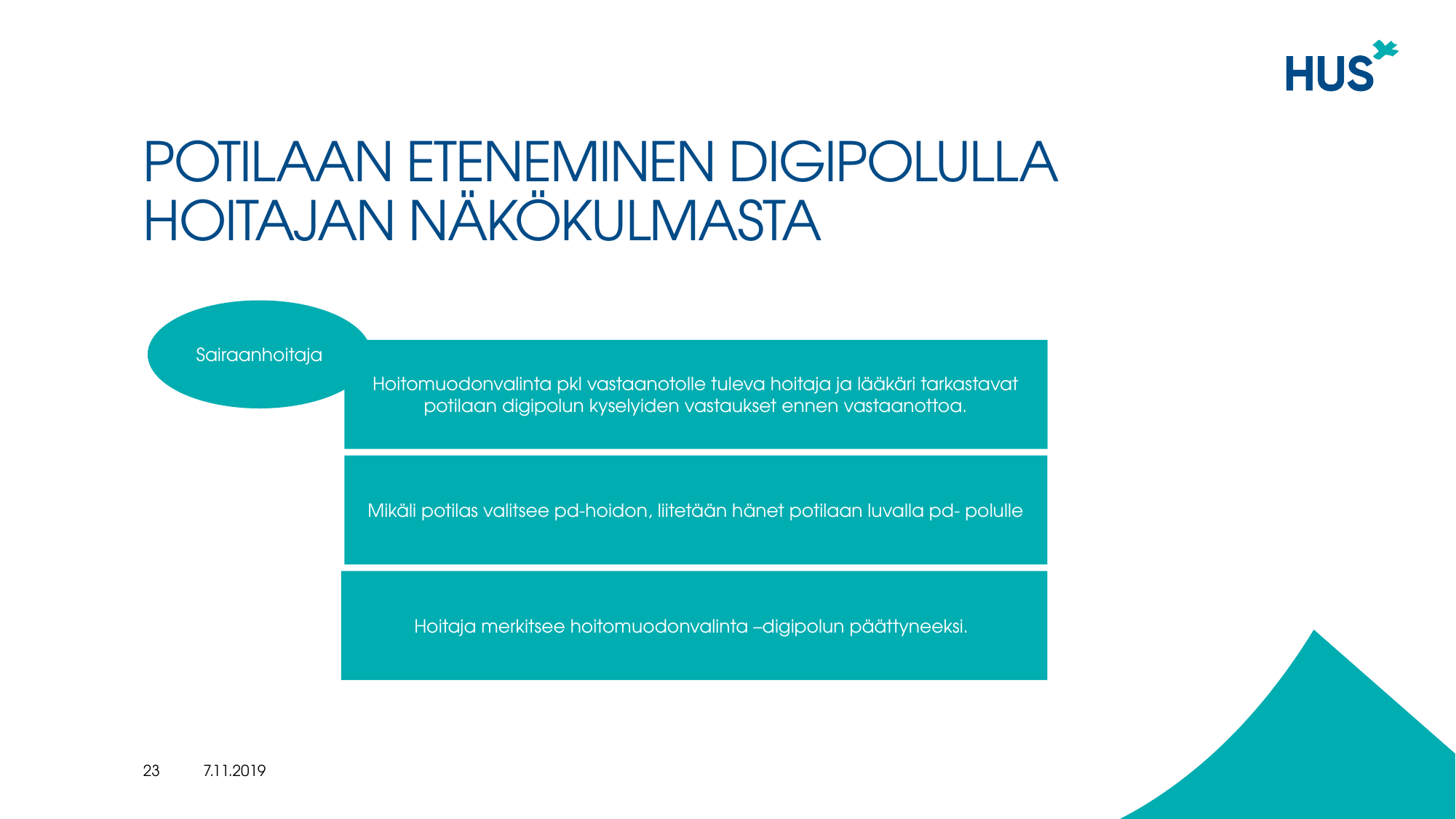

# POTILAAN ETENEMINEN DIGIPOLULLA  HOITAJAN NÄKÖKULMASTA
Sairaanhoitaja
Hoitomuodonvalinta pkl vastaanotolle tuleva hoitaja ja lääkäri tarkastavat potilaan digipolun kyselyiden vastaukset ennen vastaanottoa.
Mikäli potilas valitsee pd-hoidon, liitetään hänet potilaan luvalla pd- polulle
Hoitaja merkitsee hoitomuodonvalinta –digipolun päättyneeksi.
23
7.11.2019